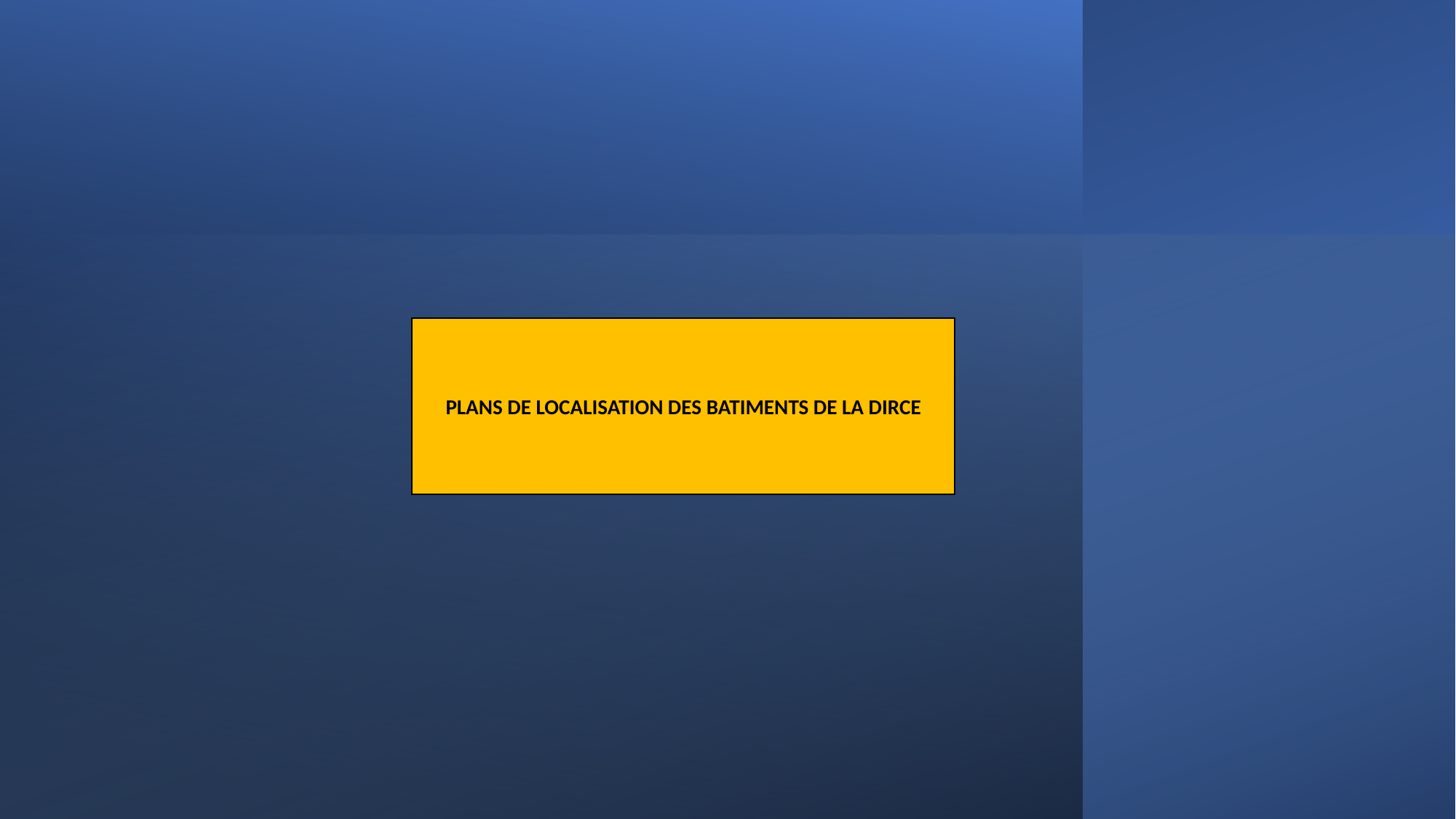

PLANS DE LOCALISATION DES BATIMENTS DE LA DIRCE